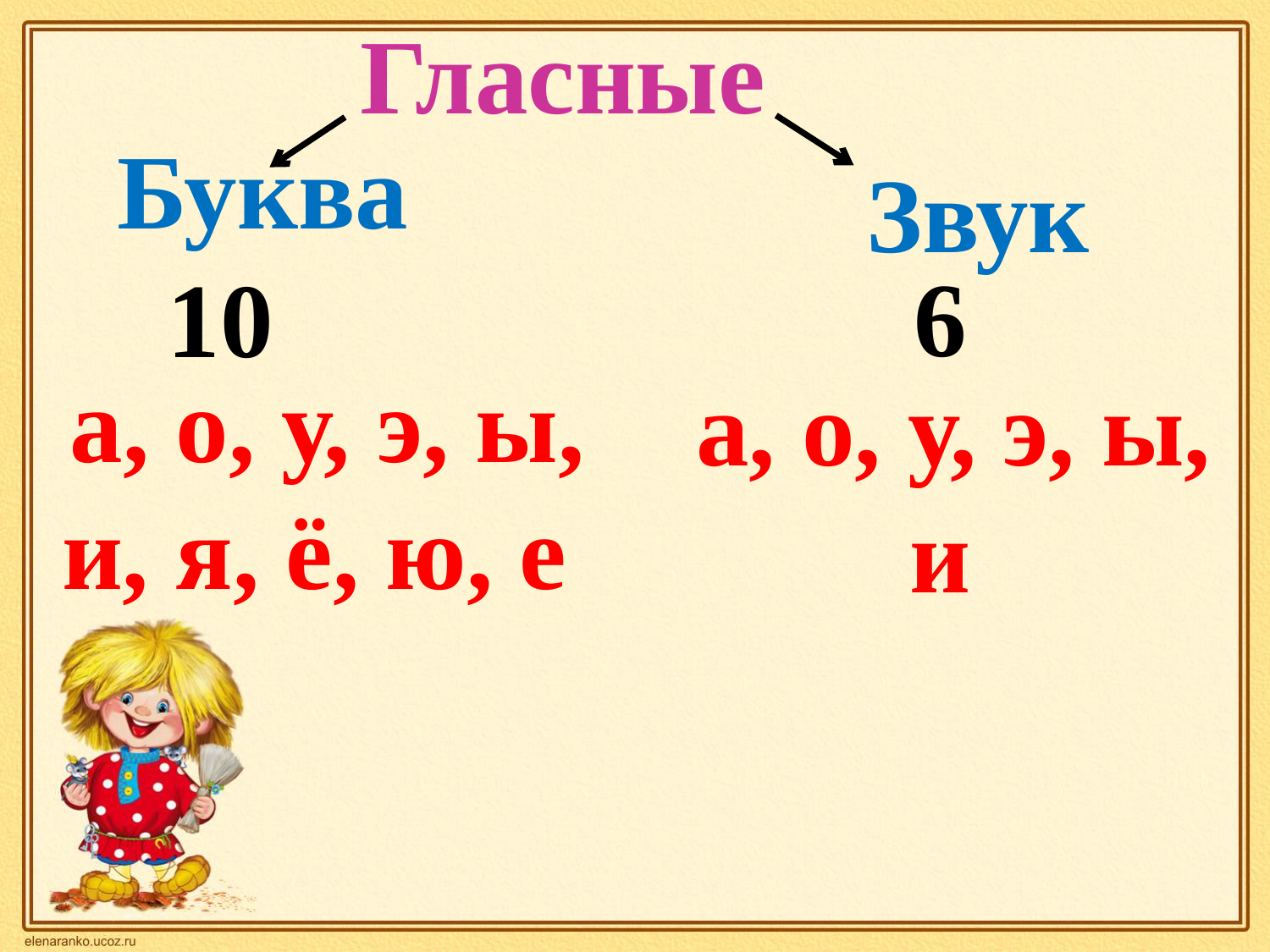

Гласные
Буква
Звук
6
10
а, о, у, э, ы, и, я, ё, ю, е
а, о, у, э, ы, и